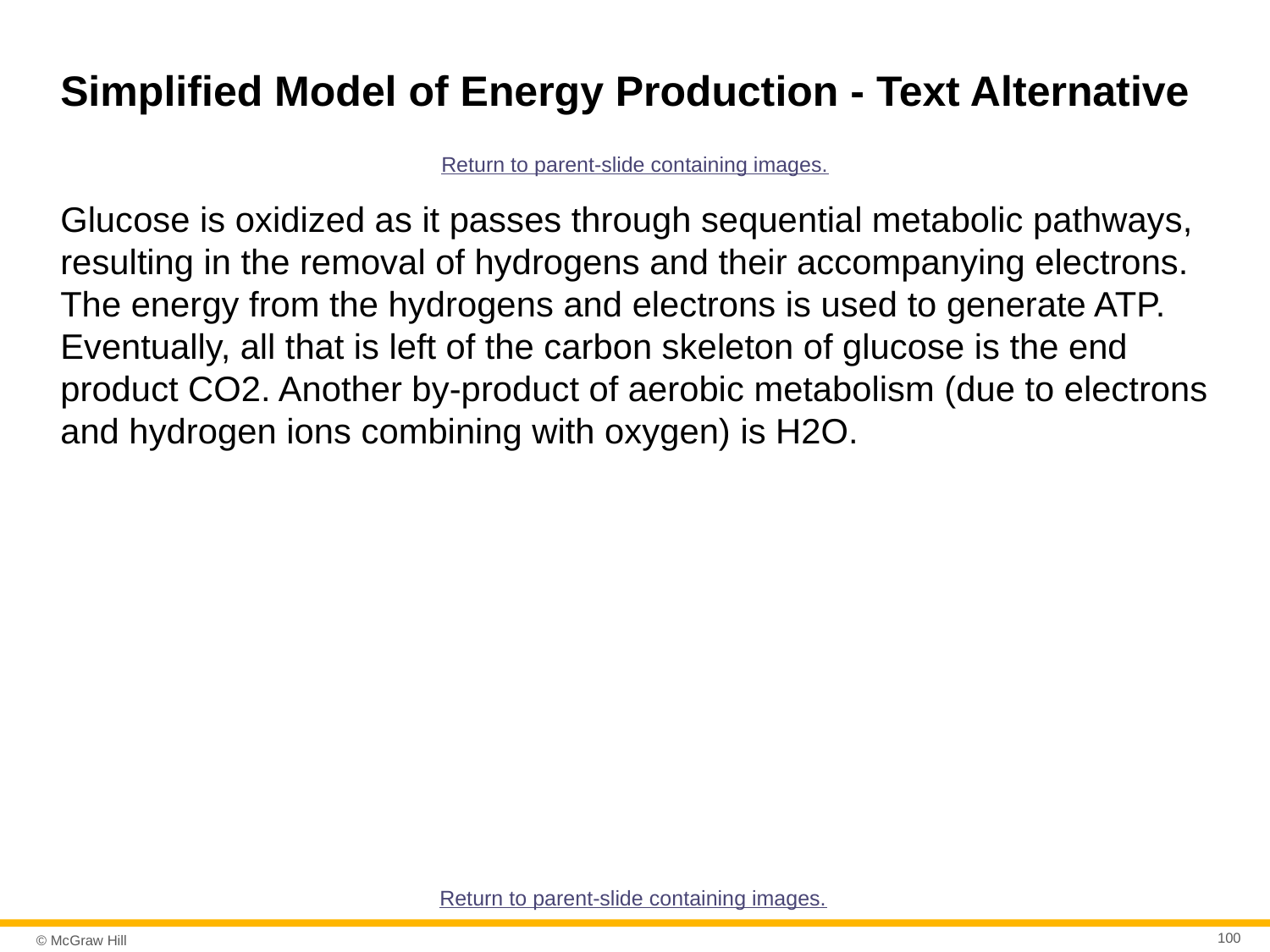

# Simplified Model of Energy Production - Text Alternative
Return to parent-slide containing images.
Glucose is oxidized as it passes through sequential metabolic pathways, resulting in the removal of hydrogens and their accompanying electrons. The energy from the hydrogens and electrons is used to generate ATP. Eventually, all that is left of the carbon skeleton of glucose is the end product CO2. Another by-product of aerobic metabolism (due to electrons and hydrogen ions combining with oxygen) is H2O.
Return to parent-slide containing images.